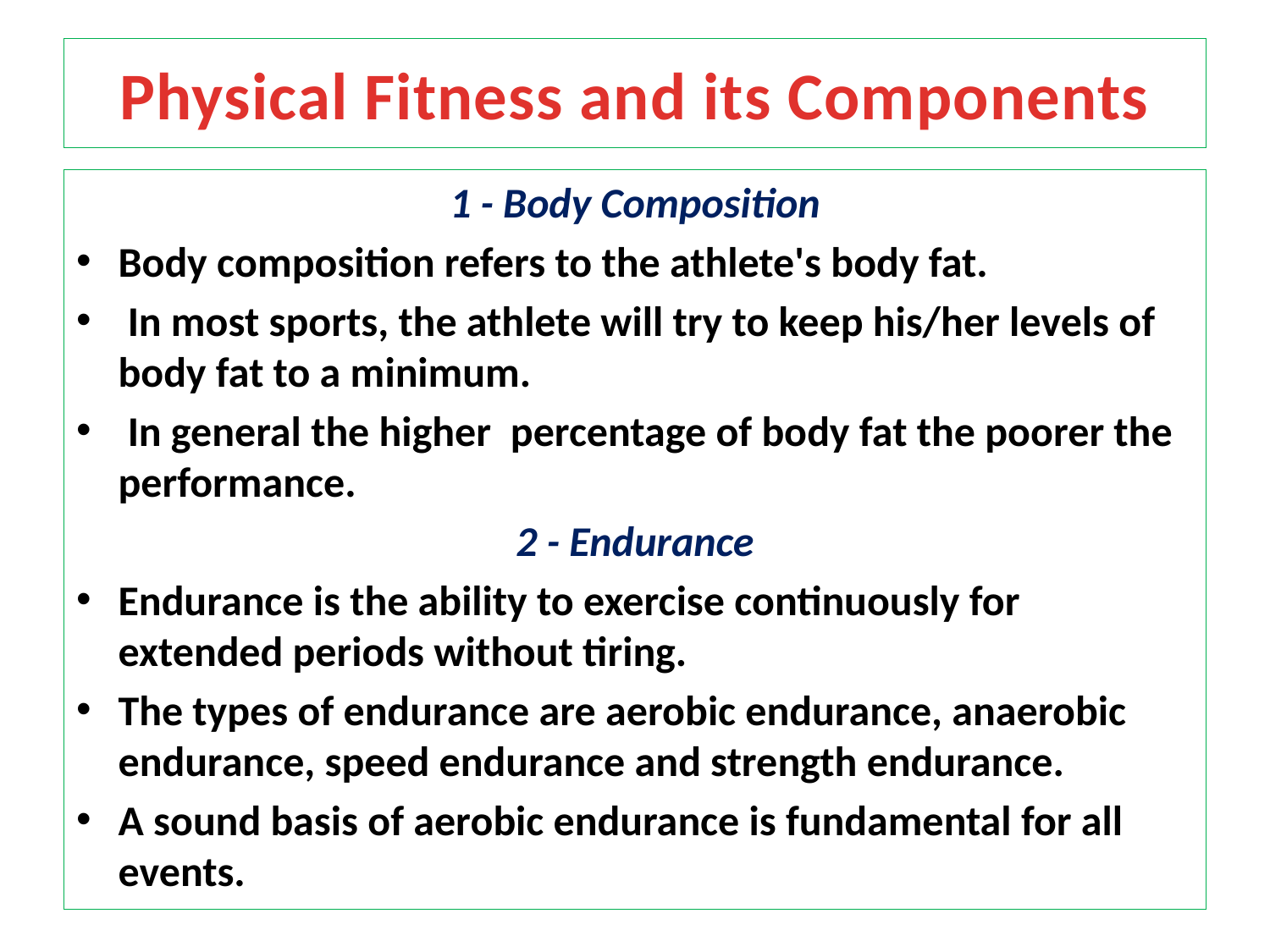

# Physical Fitness and its Components
1 - Body Composition
Body composition refers to the athlete's body fat.
 In most sports, the athlete will try to keep his/her levels of body fat to a minimum.
 In general the higher  percentage of body fat the poorer the performance.
2 - Endurance
Endurance is the ability to exercise continuously for extended periods without tiring.
The types of endurance are aerobic endurance, anaerobic endurance, speed endurance and strength endurance.
A sound basis of aerobic endurance is fundamental for all events.